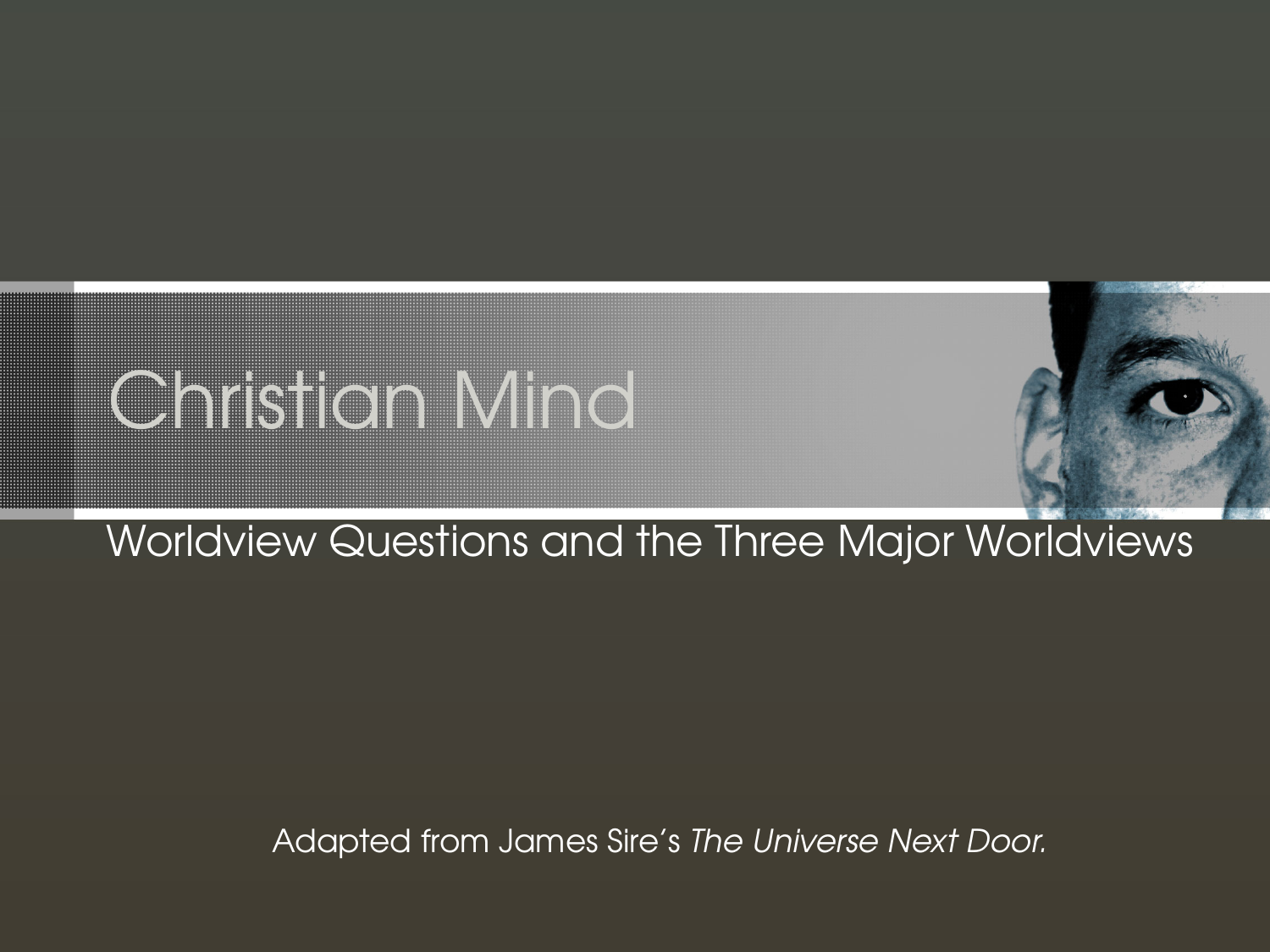

# Christian Mind
Worldview Questions and the Three Major Worldviews
Adapted from James Sire’s The Universe Next Door.